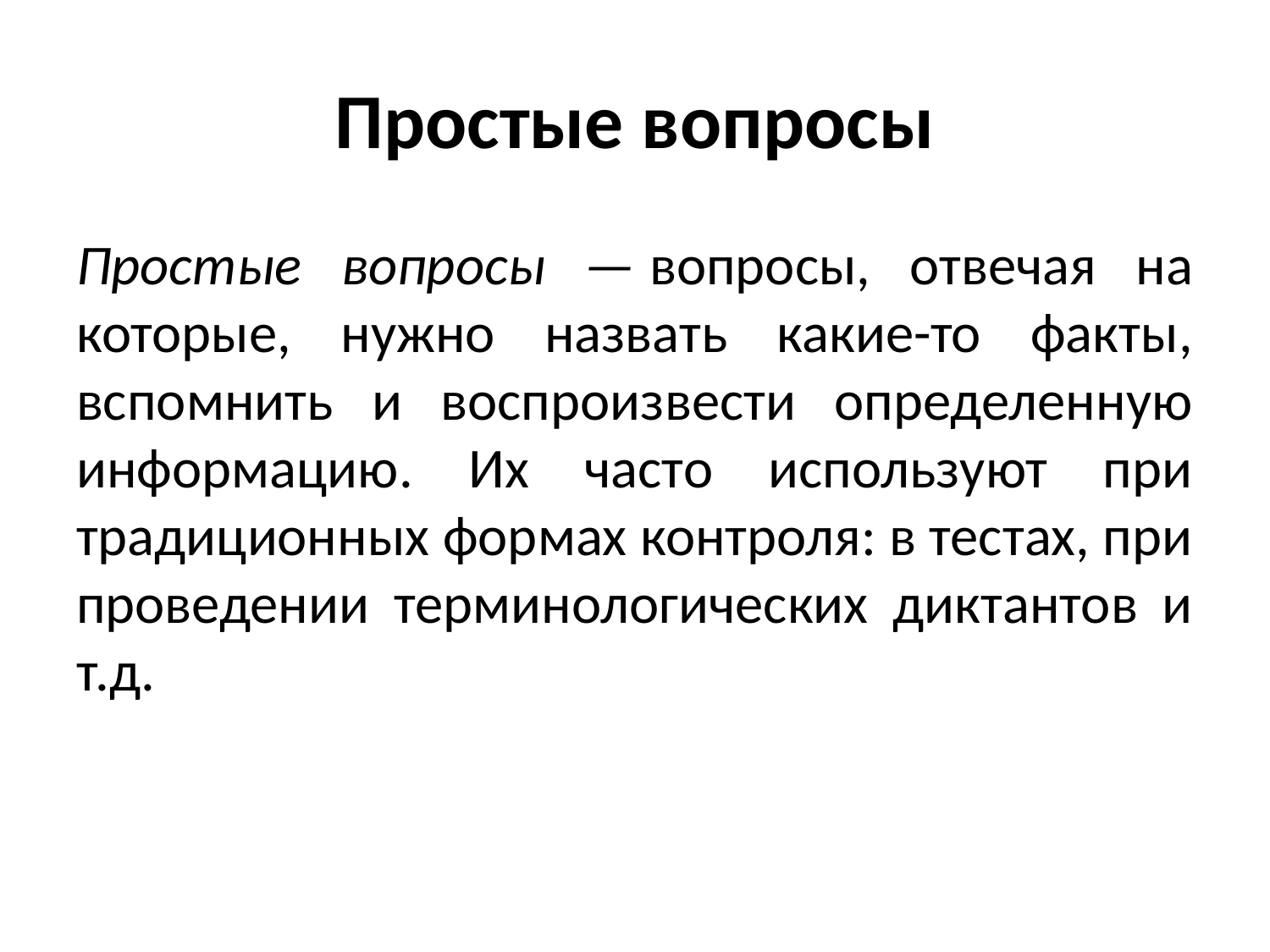

# Простые вопросы
Простые вопросы — вопросы, отвечая на которые, нужно назвать какие-то факты, вспомнить и воспроизвести определенную информацию. Их часто используют при традиционных формах контроля: в тестах, при проведении терминологических диктантов и т.д.